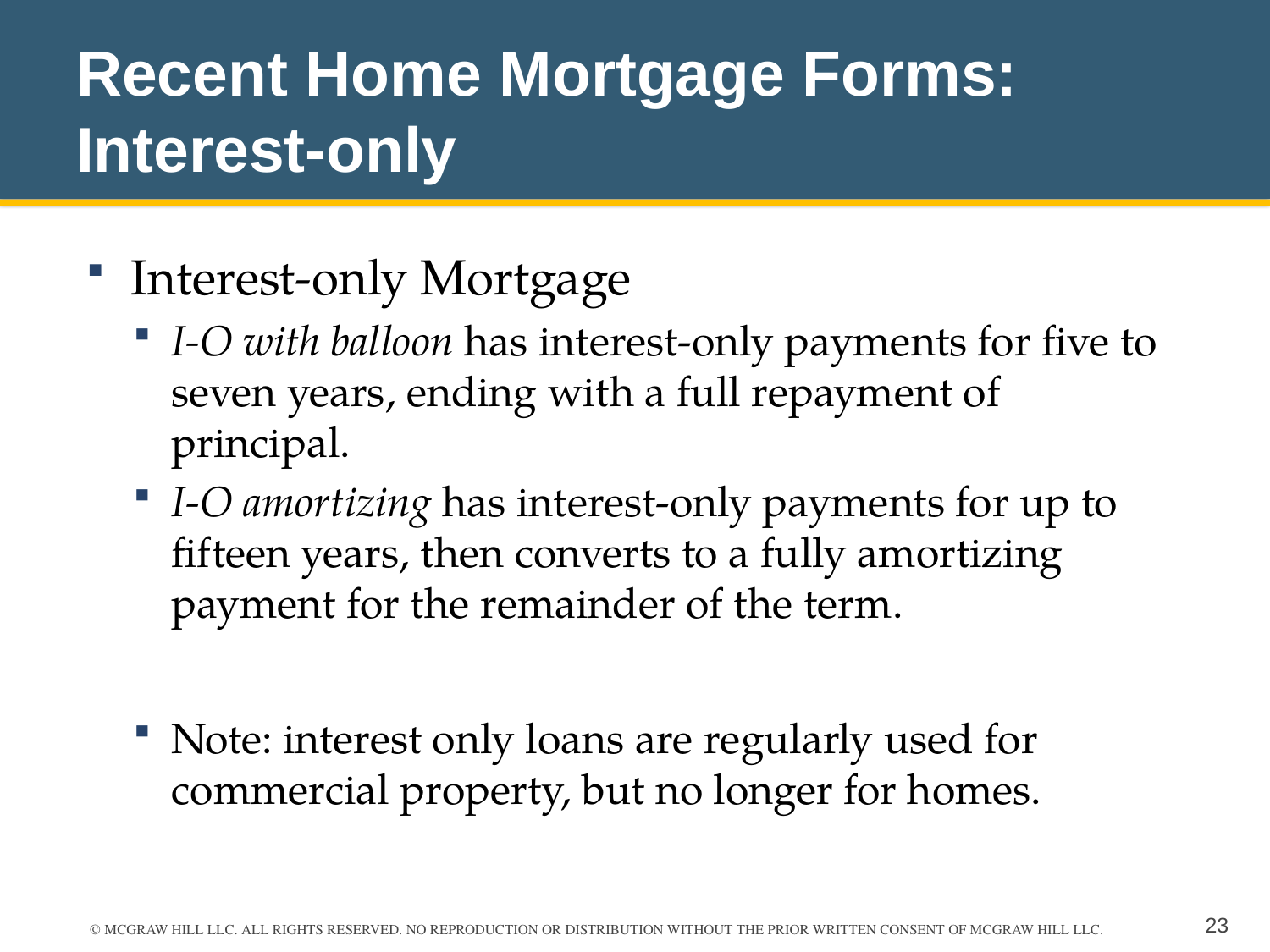

# Recent Home Mortgage Forms: Interest-only
Interest-only Mortgage
I-O with balloon has interest-only payments for five to seven years, ending with a full repayment of principal.
I-O amortizing has interest-only payments for up to fifteen years, then converts to a fully amortizing payment for the remainder of the term.

Note: interest only loans are regularly used for commercial property, but no longer for homes.
© MCGRAW HILL LLC. ALL RIGHTS RESERVED. NO REPRODUCTION OR DISTRIBUTION WITHOUT THE PRIOR WRITTEN CONSENT OF MCGRAW HILL LLC.
23